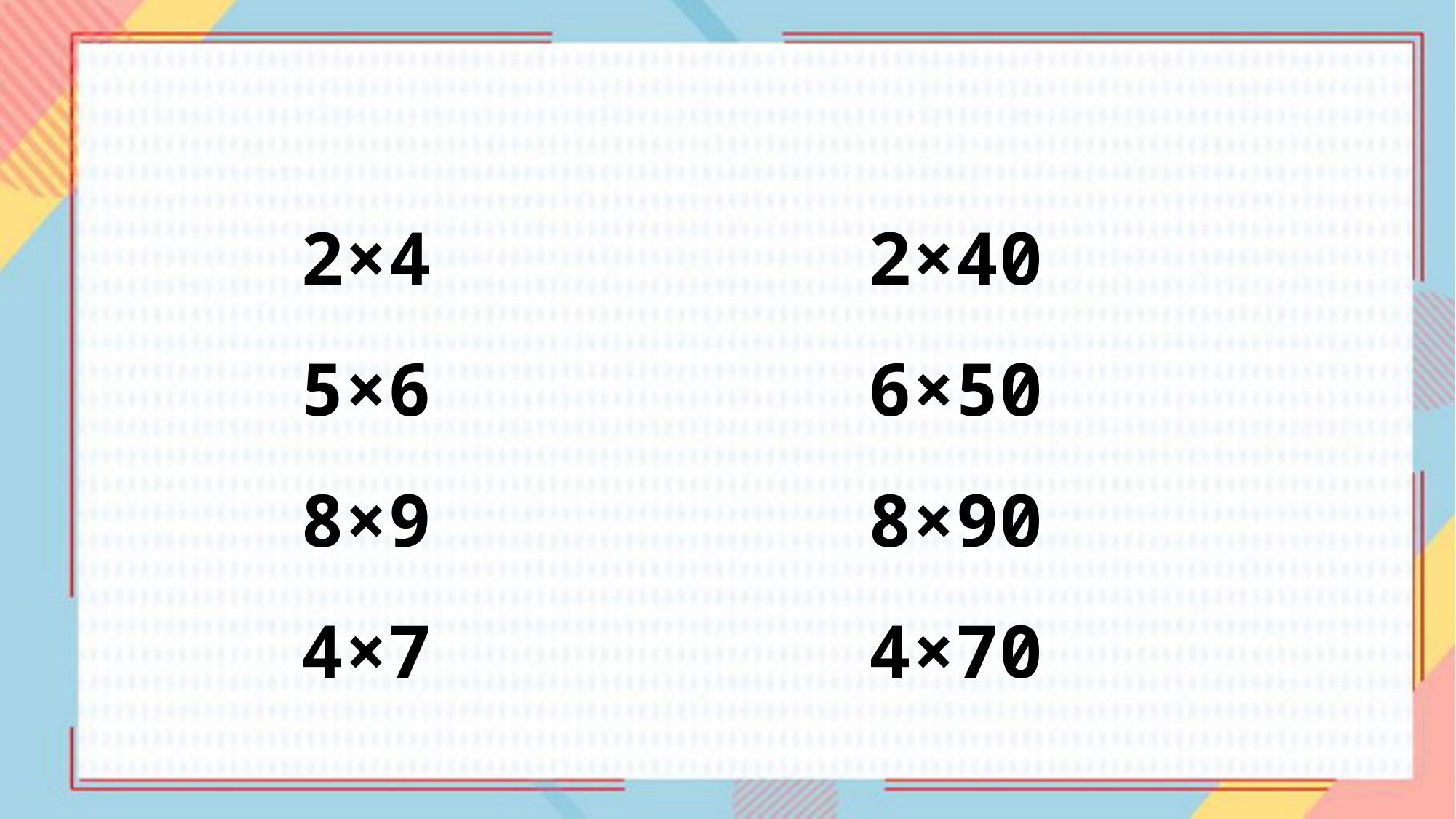

2×4          2×40
5×6          6×50
8×9          8×90
4×7          4×70